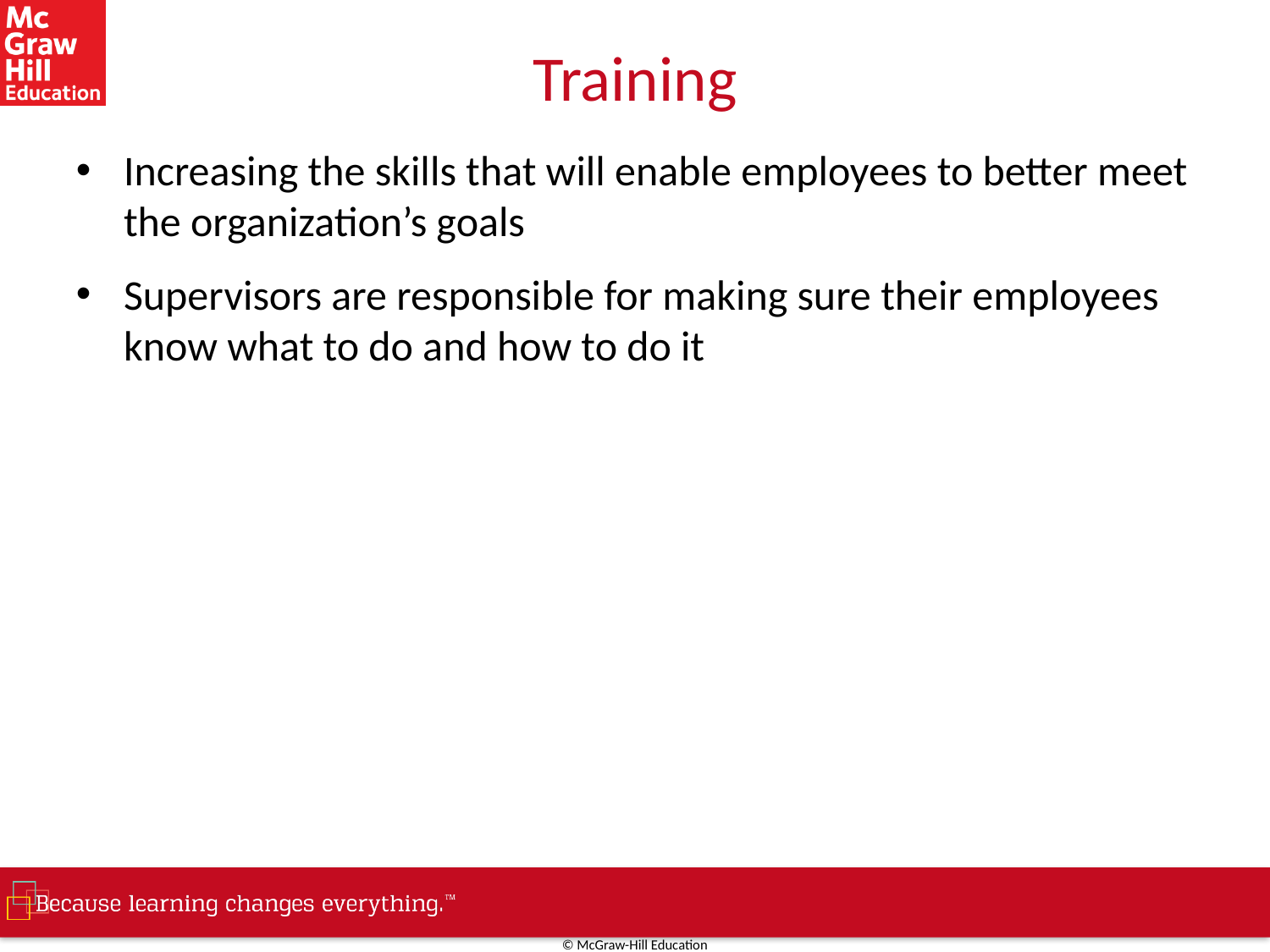

# Training
Increasing the skills that will enable employees to better meet the organization’s goals
Supervisors are responsible for making sure their employees know what to do and how to do it